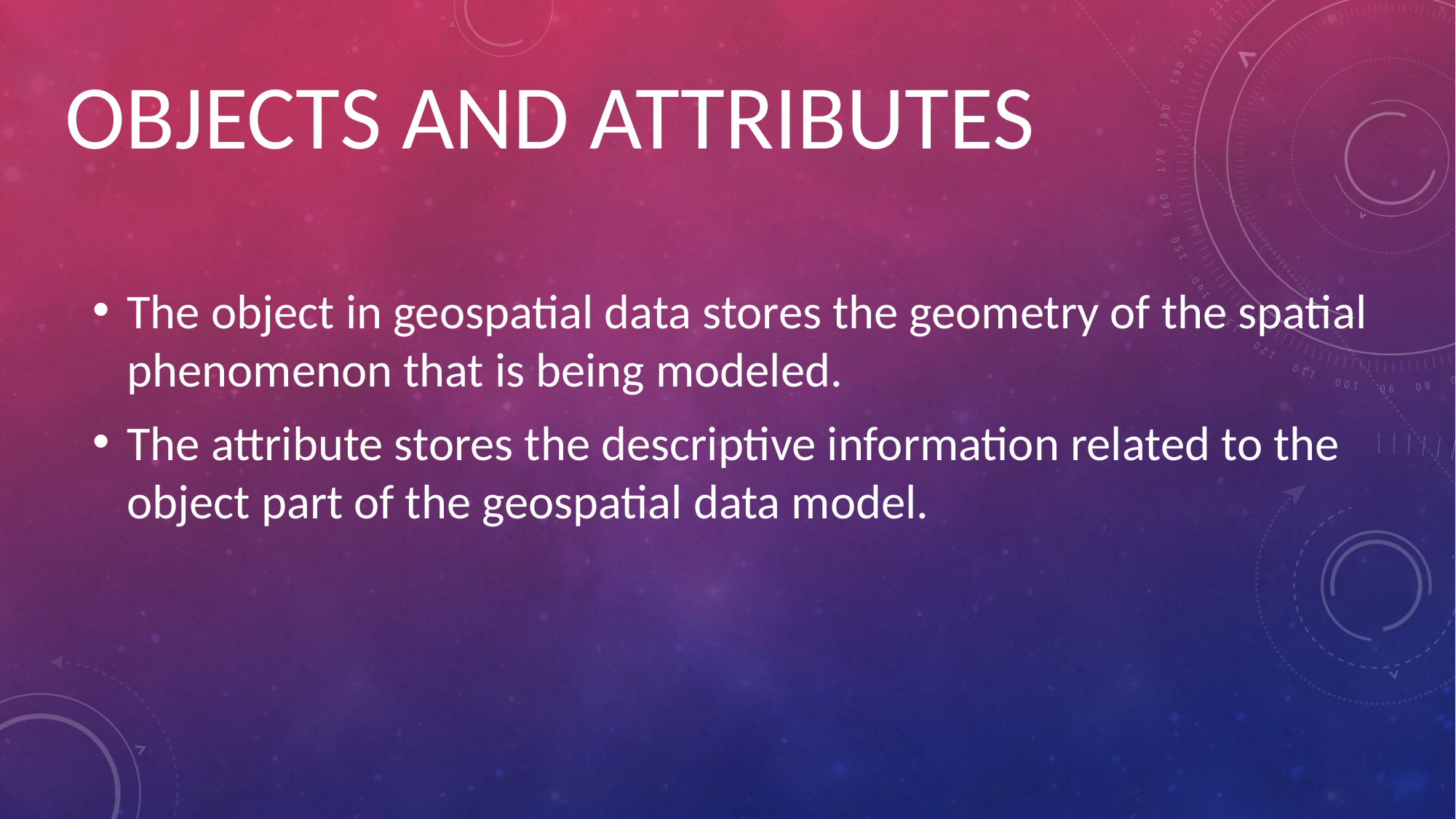

# Objects and attributes
The object in geospatial data stores the geometry of the spatial phenomenon that is being modeled.
The attribute stores the descriptive information related to the object part of the geospatial data model.